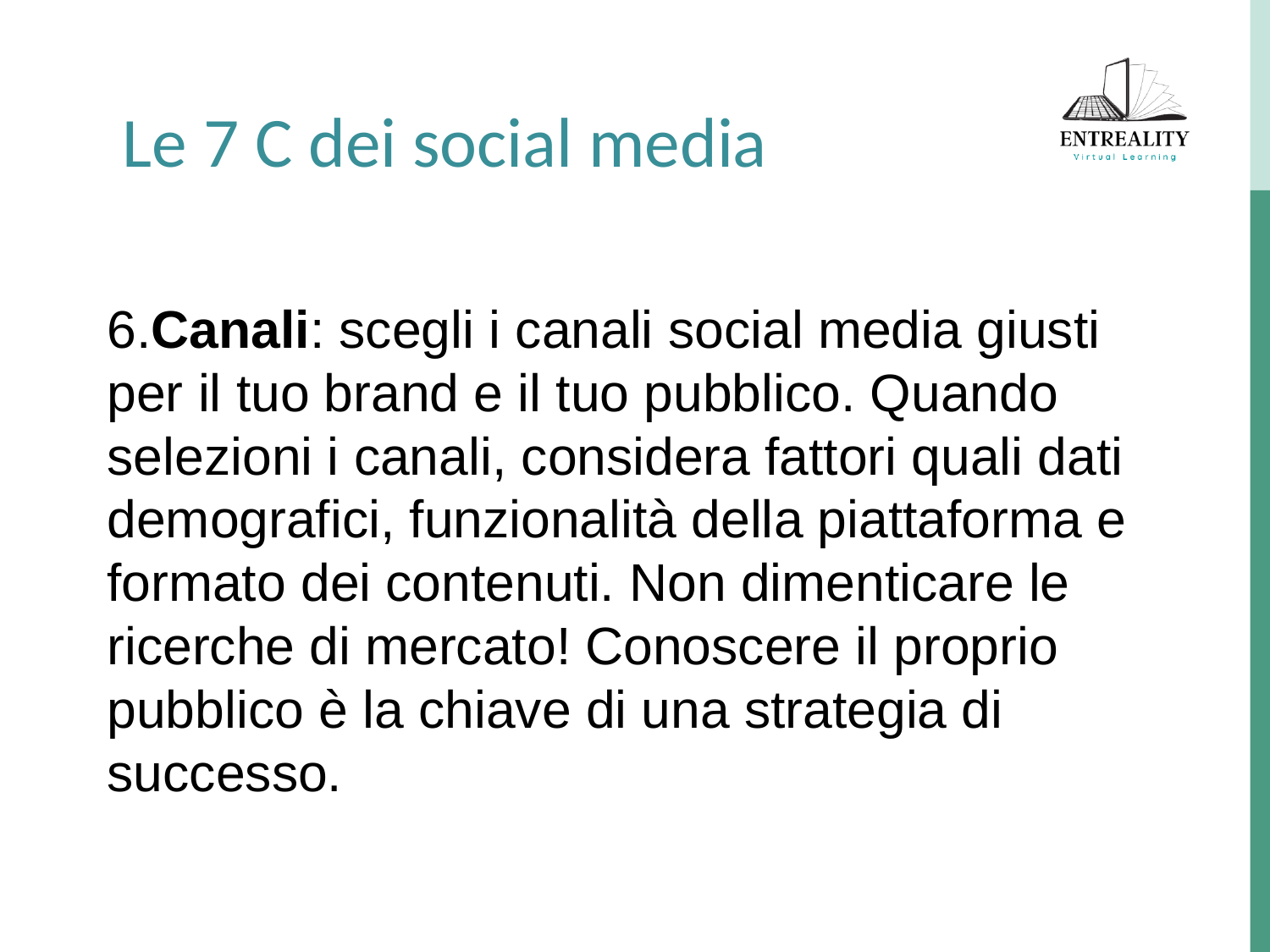

Le 7 C dei social media
6.Canali: scegli i canali social media giusti per il tuo brand e il tuo pubblico. Quando selezioni i canali, considera fattori quali dati demografici, funzionalità della piattaforma e formato dei contenuti. Non dimenticare le ricerche di mercato! Conoscere il proprio pubblico è la chiave di una strategia di successo.